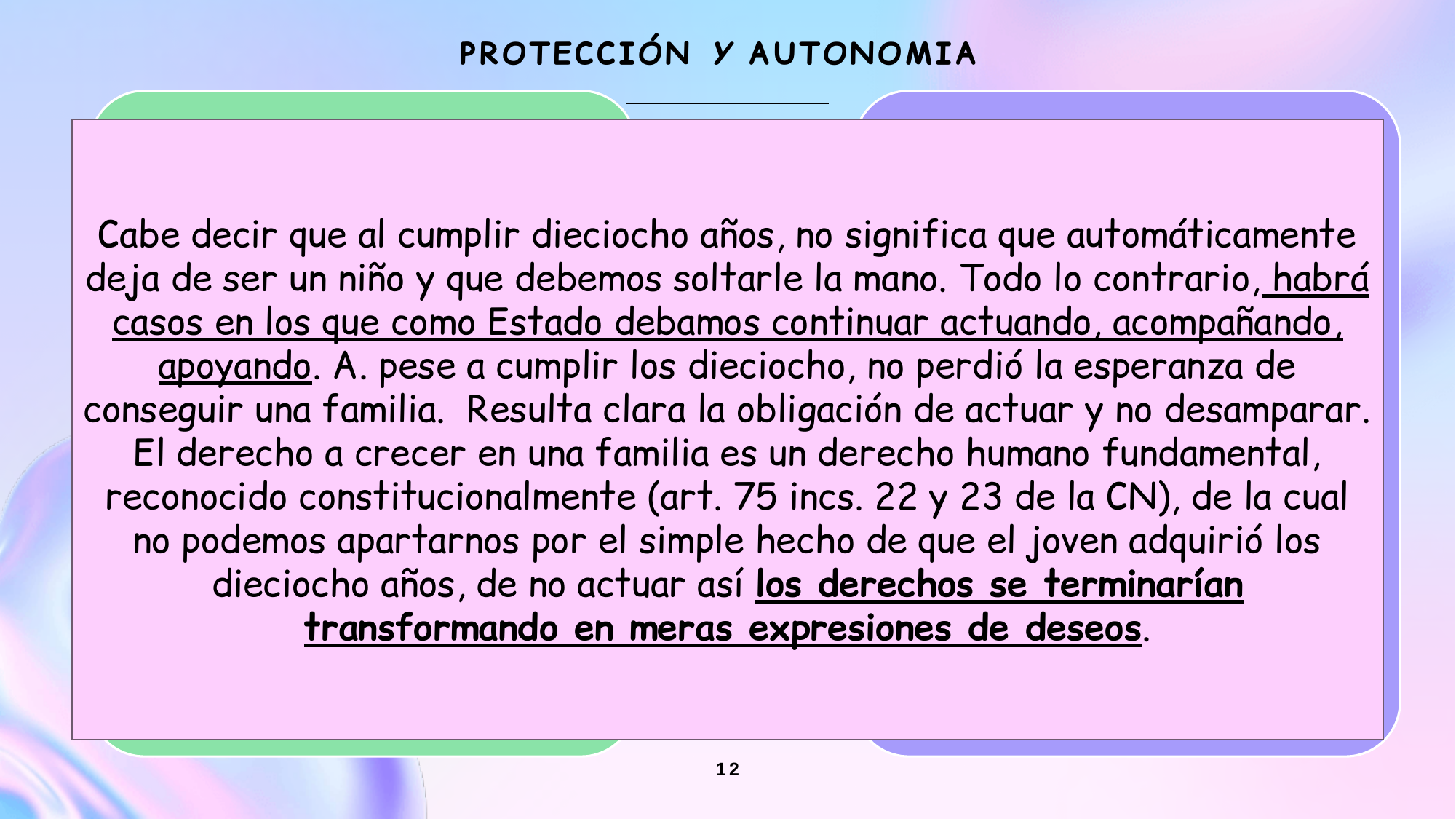

PROTECCIÓN Y AUTONOMIA
Lamentablemente debo decir que por la edad de A. resultaba muy difícil encontrar a una familia que estuviera dispuesta a caminar al lado de este jovencito. Fue dicha difusión a través de las redes sociales, lo que nos permitió conocer a E. R. Q., quien vive en la ciudad de Neuquén, y solicitó a la Secretaría Tutelar de Salta, ser considerado como postulante. Ante tremenda noticia, procedimos a poner en conocimiento de A. lo que estaba sucediendo, por lo que manifestó su consentimiento en querer continuar con las actuaciones.  Era sumamente necesario contar con esa manifestación expresa de voluntad, ya que el mismo era mayor de edad.

Desde el momento en que se ha declarado su Situación de Adoptabilidad, no se ha cesado en la búsqueda de una familia para él. Sin embargo, no se han registrado postulantes.
Cabe decir que al cumplir dieciocho años, no significa que automáticamente deja de ser un niño y que debemos soltarle la mano. Todo lo contrario, habrá casos en los que como Estado debamos continuar actuando, acompañando, apoyando. A. pese a cumplir los dieciocho, no perdió la esperanza de conseguir una familia.  Resulta clara la obligación de actuar y no desamparar. El derecho a crecer en una familia es un derecho humano fundamental, reconocido constitucionalmente (art. 75 incs. 22 y 23 de la CN), de la cual no podemos apartarnos por el simple hecho de que el joven adquirió los dieciocho años, de no actuar así los derechos se terminarían transformando en meras expresiones de deseos.
12